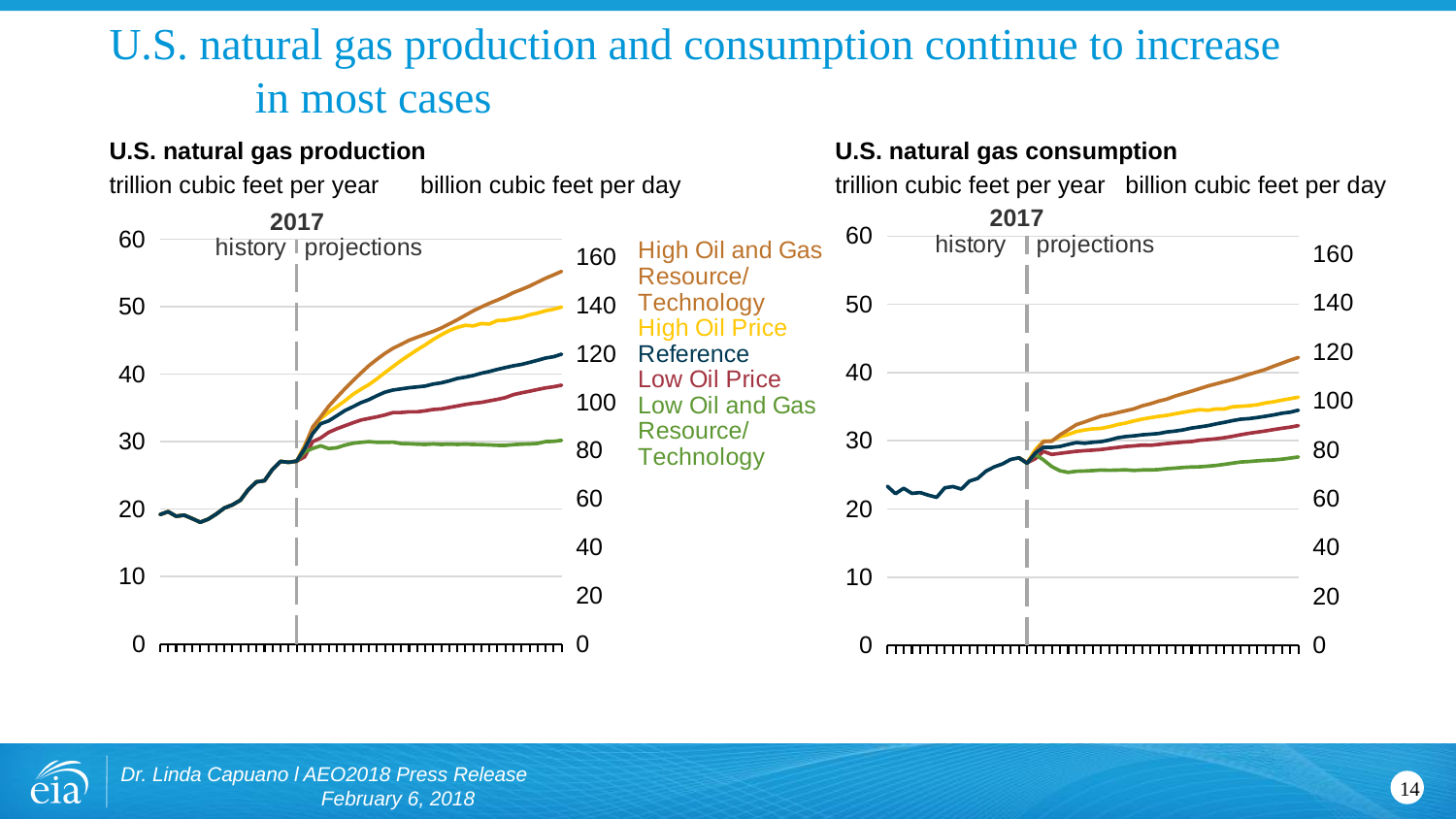

# U.S. natural gas production and consumption continue to increase in most cases
U.S. natural gas production
trillion cubic feet per year      billion cubic feet per day
U.S. natural gas consumption
trillion cubic feet per year   billion cubic feet per day

### Chart

| Category | low oil price | high oil price | LOGRT | HOGRT | Ref | LOGRT for secondary axis |
|---|---|---|---|---|---|---|
| 2000 | 19.18198 | 19.18198 | 19.18198 | 19.18198 | 19.18198 | 52.5533698630137 |
| 2001 | 19.616311000000003 | 19.616311000000003 | 19.616311000000003 | 19.616311000000003 | 19.616311000000003 | 53.74331780821918 |
| 2002 | 18.927788 | 18.927788 | 18.927788 | 18.927788 | 18.927788 | 51.85695342465753 |
| 2003 | 19.098544 | 19.098544 | 19.098544 | 19.098544 | 19.098544 | 52.324778082191784 |
| 2004 | 18.590891 | 18.590891 | 18.590891 | 18.590891 | 18.590891 | 50.93394794520548 |
| 2005 | 18.050598 | 18.050598 | 18.050598 | 18.050598 | 18.050598 | 49.453693150684934 |
| 2006 | 18.503605 | 18.503605 | 18.503605 | 18.503605 | 18.503605 | 50.69480821917808 |
| 2007 | 19.266026 | 19.266026 | 19.266026 | 19.266026 | 19.266026 | 52.78363287671233 |
| 2008 | 20.158602 | 20.158602 | 20.158602 | 20.158602 | 20.158602 | 55.229046575342466 |
| 2009 | 20.623853999999998 | 20.623853999999998 | 20.623853999999998 | 20.623853999999998 | 20.623853999999998 | 56.503709589041094 |
| 2010 | 21.315507 | 21.315507 | 21.315507 | 21.315507 | 21.315507 | 58.398649315068496 |
| 2011 | 22.901879 | 22.901879 | 22.901879 | 22.901879 | 22.901879 | 62.74487397260274 |
| 2012 | 24.033266 | 24.033266 | 24.033266 | 24.033266 | 24.033266 | 65.84456438356165 |
| 2013 | 24.205523 | 24.205523 | 24.205523 | 24.205523 | 24.205523 | 66.31650136986302 |
| 2014 | 25.889605 | 25.889605 | 25.889605 | 25.889605 | 25.889605 | 70.93042465753425 |
| 2015 | 27.059503 | 27.059503 | 27.059503 | 27.059503 | 27.059503 | 74.13562465753425 |
| 2016 | 26.939613 | 26.939613 | 26.939613 | 26.939613 | 26.939613 | 73.8071589041096 |
| 2017 | 27.099716 | 27.092964 | 27.09758 | 27.111845 | 27.098717 | 74.23994520547946 |
| 2018 | 27.742647 | 29.425398 | 28.482851 | 29.251478 | 28.957834 | 78.03520821917807 |
| 2019 | 30.004208 | 31.991182 | 29.002251 | 32.179554 | 31.190218 | 79.45822191780822 |
| 2020 | 30.553598 | 33.436455 | 29.390219 | 33.691219 | 32.661514 | 80.52114794520547 |
| 2021 | 31.393024 | 34.373592 | 28.974424 | 35.262756 | 33.089752 | 79.38198356164384 |
| 2022 | 31.912481 | 35.192581 | 29.105701 | 36.563232 | 33.844238 | 79.74164657534247 |
| 2023 | 32.36198 | 36.057785 | 29.483686 | 37.833759 | 34.606892 | 80.77722191780822 |
| 2024 | 32.803841 | 37.012062 | 29.76652 | 39.033287 | 35.178581 | 81.5521095890411 |
| 2025 | 33.206337 | 37.769886 | 29.900908 | 40.179619 | 35.785069 | 81.92029589041096 |
| 2026 | 33.454475 | 38.471642 | 30.006786 | 41.278389 | 36.235439 | 82.21037260273972 |
| 2027 | 33.687126 | 39.320648 | 29.908941 | 42.21825 | 36.818039 | 81.94230410958903 |
| 2028 | 33.96859 | 40.243191 | 29.909279 | 43.087994 | 37.349274 | 81.9432301369863 |
| 2029 | 34.31966 | 41.142647 | 29.93552 | 43.851021 | 37.663002 | 82.01512328767123 |
| 2030 | 34.328121 | 42.033264 | 29.717672 | 44.432777 | 37.82933 | 81.41827945205479 |
| 2031 | 34.432079 | 42.829288 | 29.68965 | 45.038021 | 38.004635 | 81.34150684931507 |
| 2032 | 34.430672 | 43.619629 | 29.632061 | 45.486835 | 38.117004 | 81.1837287671233 |
| 2033 | 34.576645 | 44.353256 | 29.584959 | 45.934654 | 38.249466 | 81.05468219178083 |
| 2034 | 34.775425 | 45.151405 | 29.661776 | 46.359138 | 38.546471 | 81.26513972602739 |
| 2035 | 34.857174 | 45.846783 | 29.589087 | 46.85537 | 38.720581 | 81.06599178082192 |
| 2036 | 35.074352 | 46.479996 | 29.638243 | 47.456219 | 39.017445 | 81.20066575342466 |
| 2037 | 35.288437 | 46.948444 | 29.597887 | 48.080639 | 39.375717 | 81.090101369863 |
| 2038 | 35.524017 | 47.252811 | 29.631529 | 48.741737 | 39.570229 | 81.18227123287672 |
| 2039 | 35.689472 | 47.174049 | 29.587509 | 49.404549 | 39.820656 | 81.06166849315069 |
| 2040 | 35.827576 | 47.521942 | 29.563723 | 49.975834 | 40.15472 | 80.99650136986301 |
| 2041 | 36.051945 | 47.441479 | 29.51733 | 50.51627 | 40.403954 | 80.86939726027397 |
| 2042 | 36.275059 | 47.974403 | 29.463531 | 51.002789 | 40.718319 | 80.72200273972602 |
| 2043 | 36.539875 | 48.021587 | 29.449245 | 51.520641 | 40.99155 | 80.68286301369864 |
| 2044 | 36.979855 | 48.261368 | 29.562536 | 52.107861 | 41.255589 | 80.9932493150685 |
| 2045 | 37.244457 | 48.43924 | 29.629183 | 52.575378 | 41.462952 | 81.17584383561645 |
| 2046 | 37.483875 | 48.811459 | 29.667105 | 53.068119 | 41.760136 | 81.2797397260274 |
| 2047 | 37.734711 | 49.07159 | 29.743925 | 53.65443 | 42.075218 | 81.49020547945206 |
| 2048 | 37.975483 | 49.405426 | 30.011837 | 54.233562 | 42.399509 | 82.22421095890411 |
| 2049 | 38.141735 | 49.648678 | 30.042496 | 54.733929 | 42.599857 | 82.30820821917808 |
| 2050 | 38.380337 | 49.95908 | 30.202173 | 55.266193 | 42.978989 | 82.74567945205479 |

### Chart

| Category | low oil price | high oil price | LOGRT | HOGRT | Ref | LOGRT for secondary axis |
|---|---|---|---|---|---|---|
| 2000 | None | None | None | None | 23.333121 | 63.926358904109584 |
| 2001 | None | None | None | None | 22.238624 | 60.92773698630137 |
| 2002 | None | None | None | None | 23.027021 | 63.08772876712329 |
| 2003 | None | None | None | None | 22.276502 | 61.03151232876712 |
| 2004 | None | None | None | None | 22.402545999999997 | 61.37683835616438 |
| 2005 | None | None | None | None | 22.014434 | 60.31351780821918 |
| 2006 | None | None | None | None | 21.699071 | 59.44950958904109 |
| 2007 | None | None | None | None | 23.103793000000003 | 63.29806301369864 |
| 2008 | None | None | None | None | 23.277007 | 63.77262191780822 |
| 2009 | None | None | None | None | 22.910078000000002 | 62.76733698630137 |
| 2010 | None | None | None | None | 24.086796999999997 | 65.99122465753425 |
| 2011 | None | None | None | None | 24.477425 | 67.06143835616439 |
| 2012 | None | None | None | None | 25.538487 | 69.96845753424658 |
| 2013 | None | None | None | None | 26.155071 | 71.65772876712329 |
| 2014 | None | None | None | None | 26.593375 | 72.85856164383561 |
| 2015 | None | None | None | None | 27.24856 | 74.6535890410959 |
| 2016 | 27.503679 | 27.503674 | 27.503675 | 27.503675 | 27.503675 | 75.35253424657535 |
| 2017 | 26.744478 | 26.7054 | 26.742338 | 26.804459 | 26.684505 | 73.26667945205479 |
| 2018 | 27.362043 | 28.704245 | 27.988075 | 28.318281 | 28.176397 | 76.67965753424657 |
| 2019 | 28.438778 | 29.972933 | 27.178652 | 29.889832 | 29.026381 | 74.4620602739726 |
| 2020 | 27.990963 | 29.99028 | 26.210751 | 29.93568 | 29.034351 | 71.81027671232876 |
| 2021 | 28.151672 | 30.5723 | 25.593628 | 30.868622 | 29.164085 | 70.11952876712328 |
| 2022 | 28.295191 | 30.931376 | 25.363533 | 31.604465 | 29.469786 | 69.48913150684932 |
| 2023 | 28.455549 | 31.349682 | 25.516619 | 32.366604 | 29.737484 | 69.90854520547944 |
| 2024 | 28.553381 | 31.58638 | 25.561743 | 32.756802 | 29.632584 | 70.03217260273972 |
| 2025 | 28.630348 | 31.742222 | 25.618273 | 33.193119 | 29.778326 | 70.18704931506849 |
| 2026 | 28.718676 | 31.810629 | 25.705587 | 33.619091 | 29.867735 | 70.42626575342466 |
| 2027 | 28.880903 | 32.057026 | 25.662487 | 33.833168 | 30.107887 | 70.30818356164383 |
| 2028 | 29.020452 | 32.367565 | 25.697933 | 34.123386 | 30.428717 | 70.40529589041095 |
| 2029 | 29.160872 | 32.598846 | 25.732941 | 34.396347 | 30.619463 | 70.50120821917808 |
| 2030 | 29.244362 | 32.899273 | 25.646385 | 34.675362 | 30.721907 | 70.26406849315067 |
| 2031 | 29.362907 | 33.174213 | 25.712763 | 35.119595 | 30.87092 | 70.44592602739726 |
| 2032 | 29.332592 | 33.378727 | 25.710087 | 35.420612 | 30.960524 | 70.43859452054795 |
| 2033 | 29.458241 | 33.570801 | 25.773893 | 35.803677 | 31.066586 | 70.61340547945206 |
| 2034 | 29.591299 | 33.726669 | 25.893969 | 36.103966 | 31.291864 | 70.9423808219178 |
| 2035 | 29.698467 | 33.955021 | 25.977209 | 36.542816 | 31.41526 | 71.17043561643835 |
| 2036 | 29.812502 | 34.169674 | 26.079077 | 36.911057 | 31.599684 | 71.44952602739727 |
| 2037 | 29.886261 | 34.378635 | 26.15288 | 37.269909 | 31.861206 | 71.65172602739726 |
| 2038 | 30.076521 | 34.555733 | 26.178509 | 37.646221 | 32.026886 | 71.72194246575341 |
| 2039 | 30.184656 | 34.466606 | 26.262856 | 38.028332 | 32.214367 | 71.9530301369863 |
| 2040 | 30.286072 | 34.668579 | 26.374706 | 38.339977 | 32.473202 | 72.25946849315068 |
| 2041 | 30.449505 | 34.658569 | 26.538521 | 38.66169 | 32.699219 | 72.70827671232877 |
| 2042 | 30.647308 | 34.97607 | 26.710835 | 38.976131 | 32.948685 | 73.1803698630137 |
| 2043 | 30.889517 | 35.055614 | 26.881706 | 39.342285 | 33.162212 | 73.6485095890411 |
| 2044 | 31.096451 | 35.137894 | 26.943104 | 39.738575 | 33.245712 | 73.81672328767124 |
| 2045 | 31.259901 | 35.274887 | 27.046204 | 40.091412 | 33.402473 | 74.09918904109588 |
| 2046 | 31.436424 | 35.540363 | 27.11997 | 40.458099 | 33.590504 | 74.30128767123287 |
| 2047 | 31.644766 | 35.714745 | 27.1863 | 40.931072 | 33.792225 | 74.48301369863013 |
| 2048 | 31.827782 | 35.954456 | 27.293547 | 41.371662 | 34.032509 | 74.7768410958904 |
| 2049 | 31.99555 | 36.166561 | 27.455044 | 41.812798 | 34.183624 | 75.21929863013699 |
| 2050 | 32.223339 | 36.387787 | 27.622387 | 42.213291 | 34.480892 | 75.67777260273972 |
Dr. Linda Capuano l AEO2018 Press Release                                       February 6, 2018
14